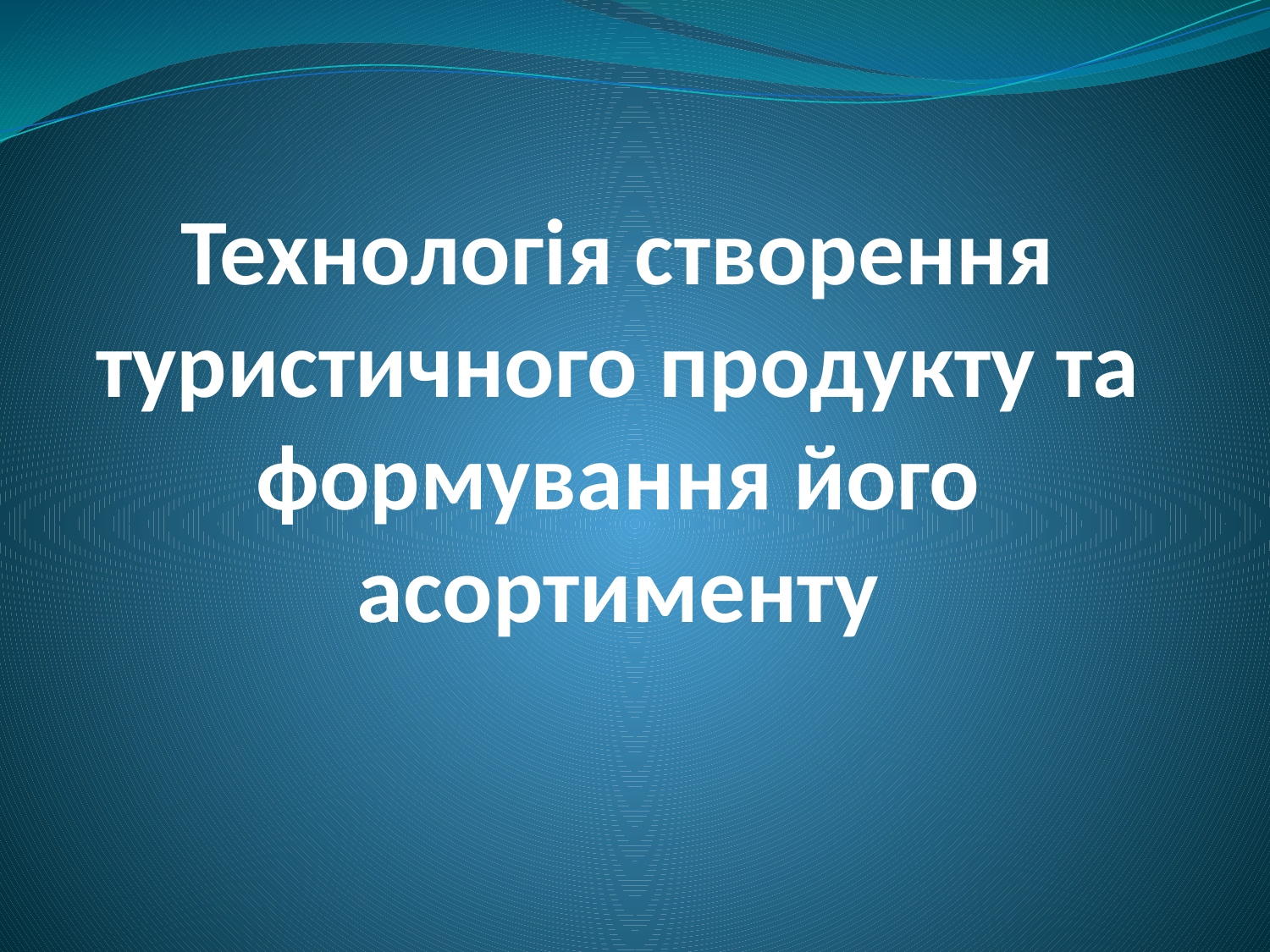

# Технологія створення туристичного продукту та формування його асортименту